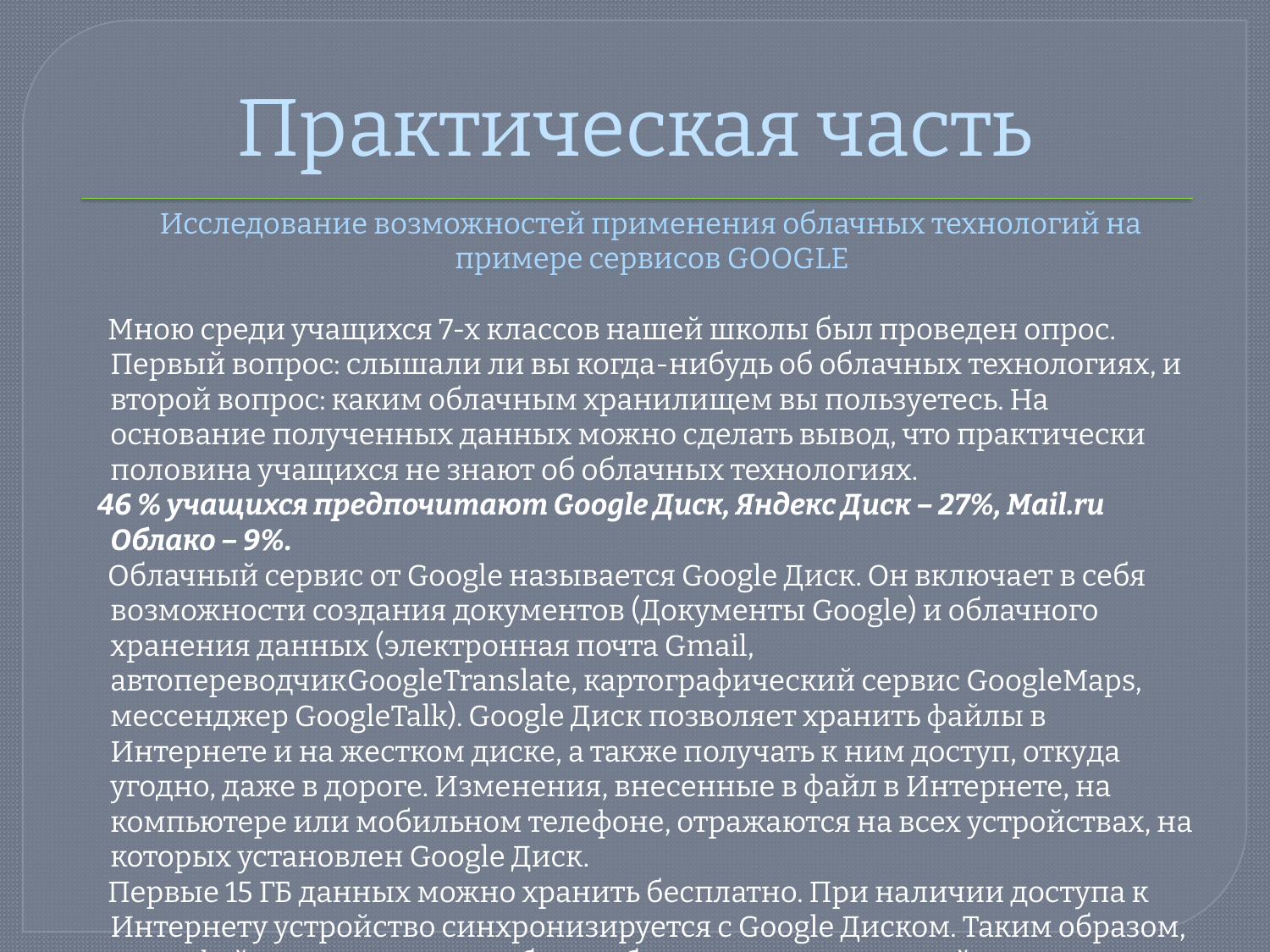

# Практическая часть
      Исследование возможностей применения облачных технологий на примере сервисов GOOGLE

      Мною среди учащихся 7-х классов нашей школы был проведен опрос. Первый вопрос: слышали ли вы когда-нибудь об облачных технологиях, и второй вопрос: каким облачным хранилищем вы пользуетесь. На основание полученных данных можно сделать вывод, что практически половина учащихся не знают об облачных технологиях.
     46 % учащихся предпочитают Google Диск, Яндекс Диск – 27%, Mail.ru Облако – 9%.
      Облачный сервис от Google называется Google Диск. Он включает в себя возможности создания документов (Документы Google) и облачного хранения данных (электронная почта Gmail, автопереводчикGoogleTranslate, картографический сервис GoogleMaps, мессенджер GoogleTalk). Google Диск позволяет хранить файлы в Интернете и на жестком диске, а также получать к ним доступ, откуда угодно, даже в дороге. Изменения, внесенные в файл в Интернете, на компьютере или мобильном телефоне, отражаются на всех устройствах, на которых установлен Google Диск.
      Первые 15 ГБ данных можно хранить бесплатно. При наличии доступа к Интернету устройство синхронизируется с Google Диском. Таким образом, ваши файлы и папки всегда будут обновлены до последней версии.